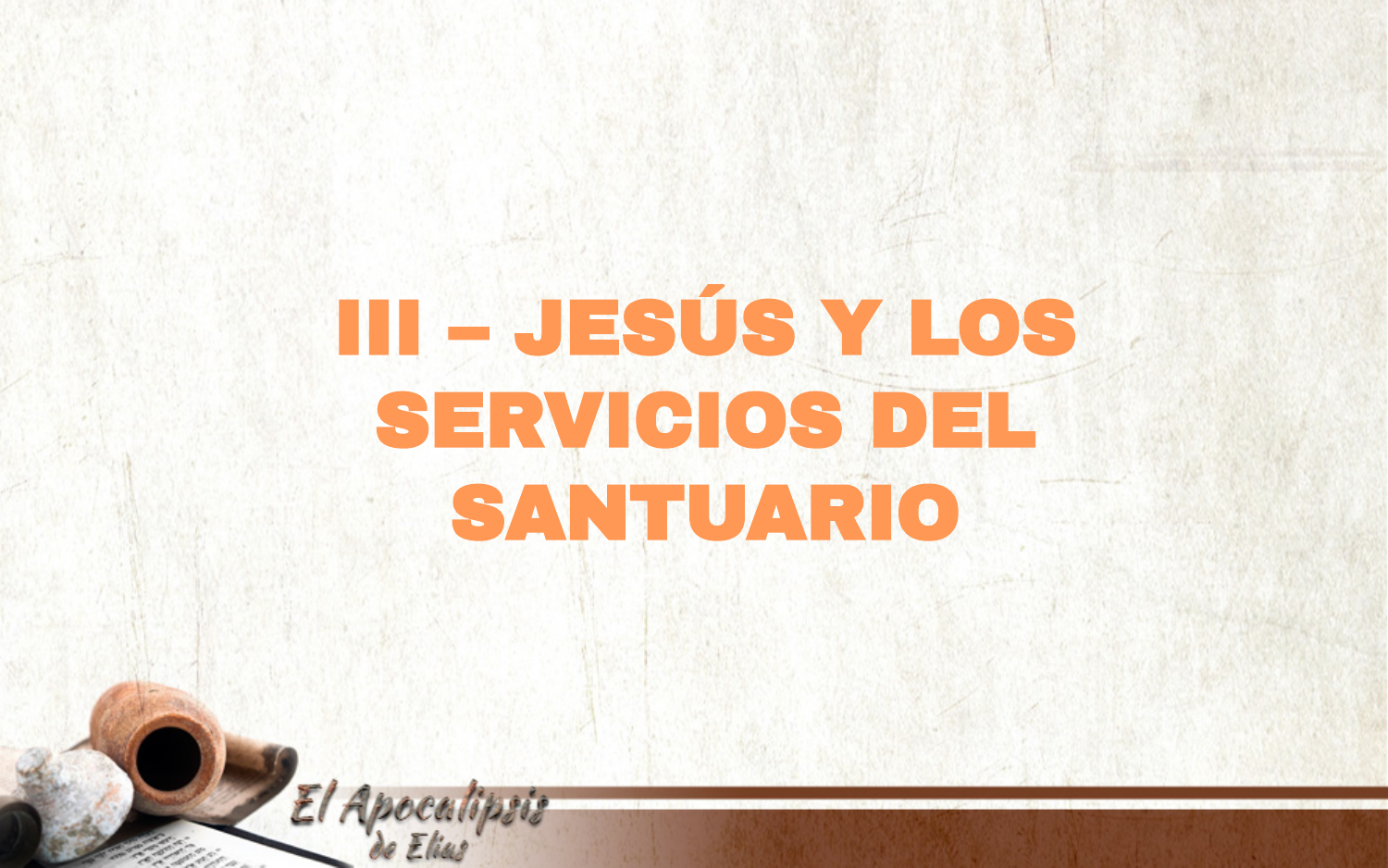

III – JESÚS Y LOS SERVICIOS DEL SANTUARIO